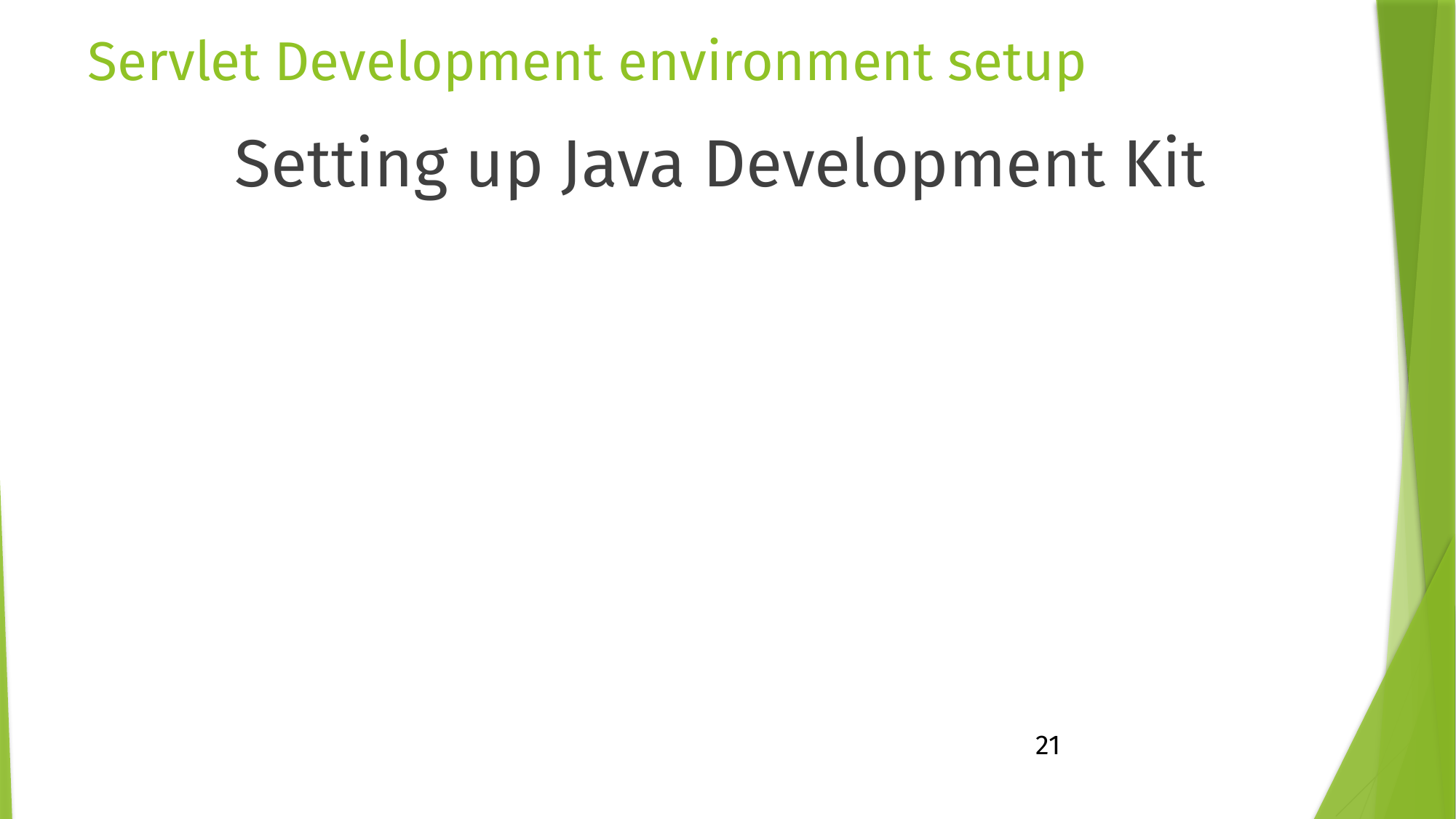

# Servlet Development environment setup
Setting up Java Development Kit
21